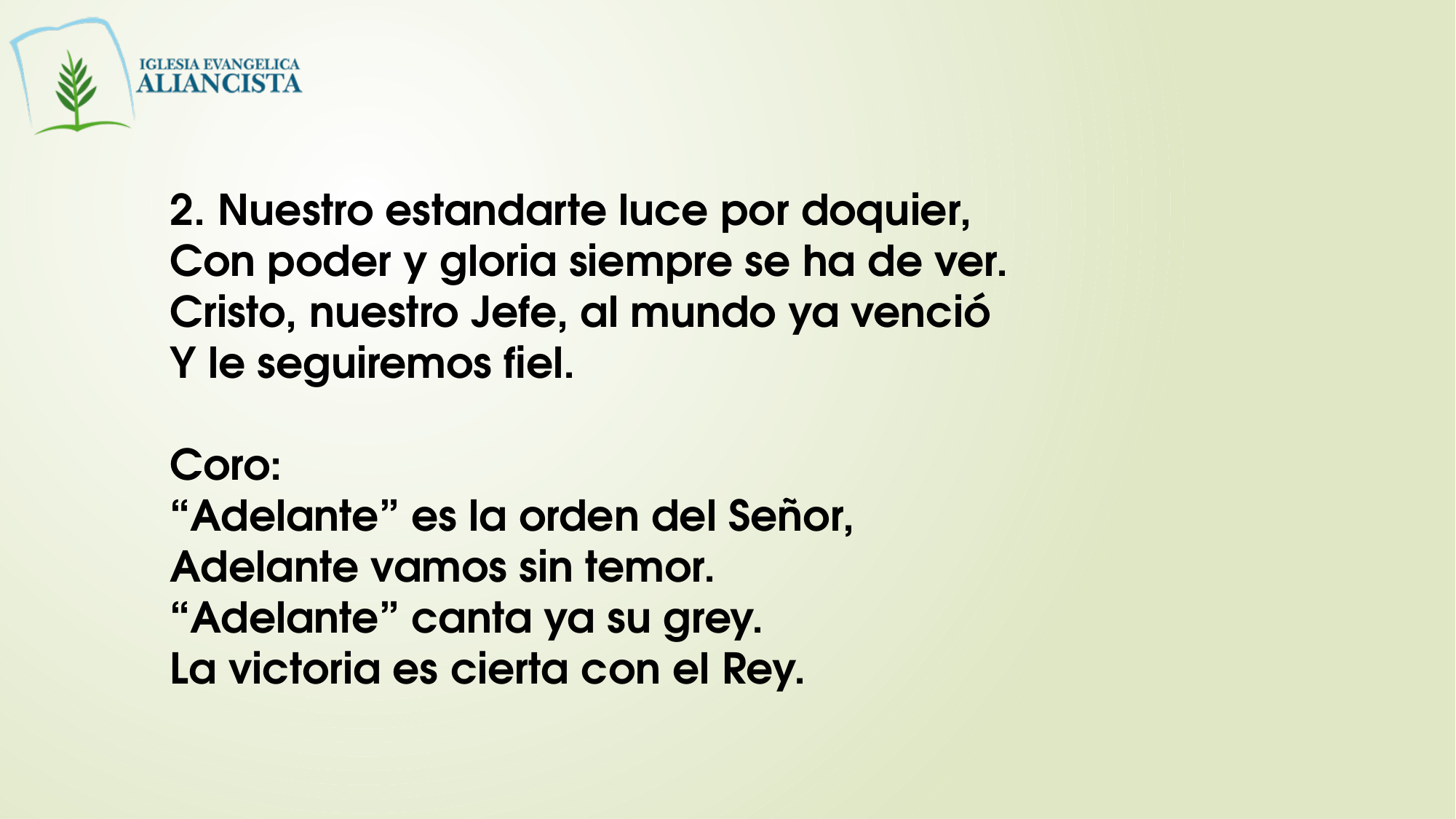

2. Nuestro estandarte luce por doquier,
Con poder y gloria siempre se ha de ver.
Cristo, nuestro Jefe, al mundo ya venció
Y le seguiremos fiel.

Coro:
“Adelante” es la orden del Señor,
Adelante vamos sin temor.
“Adelante” canta ya su grey.
La victoria es cierta con el Rey.